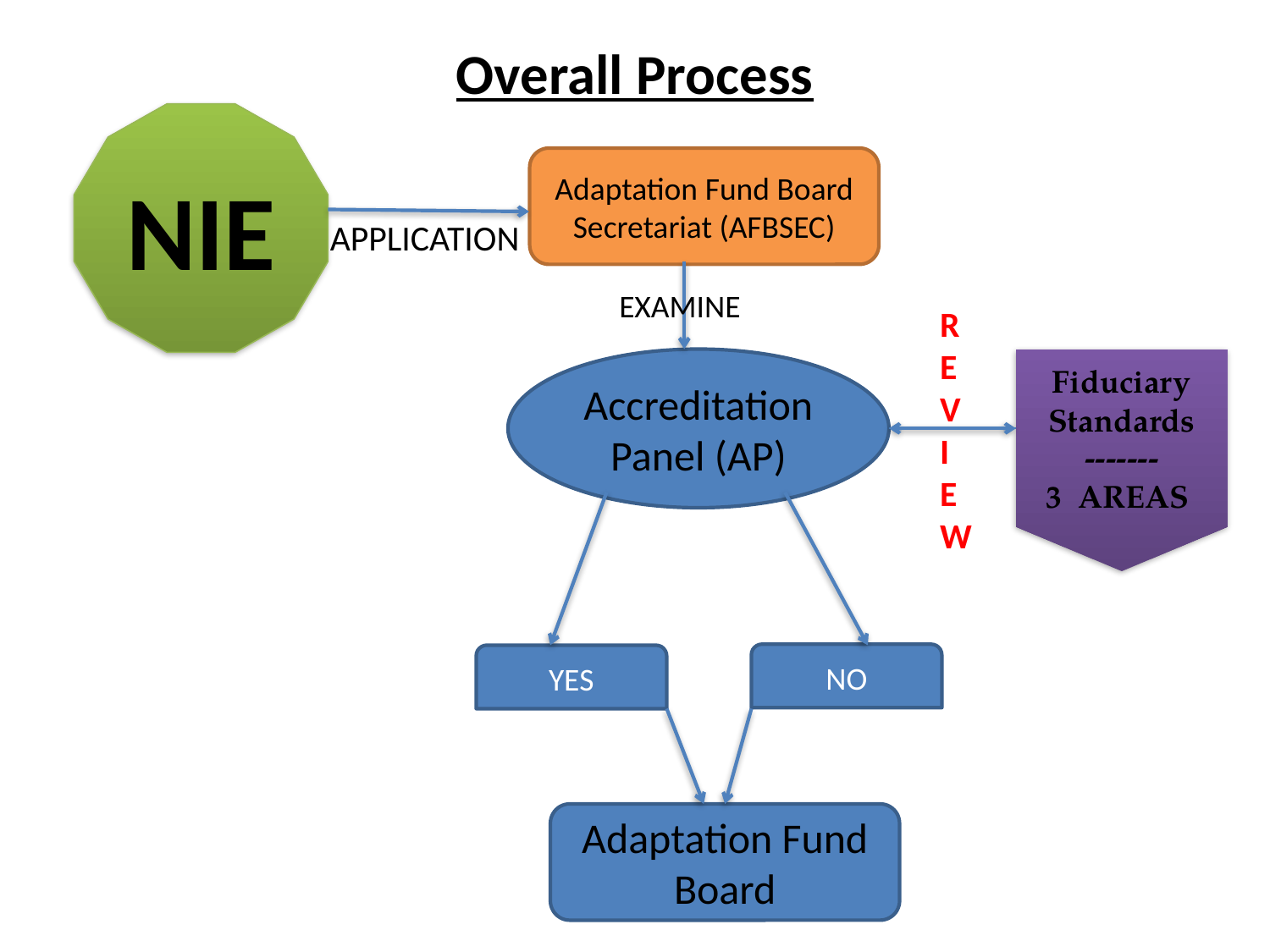

Overall Process

NIE
Adaptation Fund Board Secretariat (AFBSEC)
APPLICATION
EXAMINE
REVIEW
Accreditation
Panel (AP)
Fiduciary Standards
-------
3  AREAS
NO
YES
Adaptation Fund Board